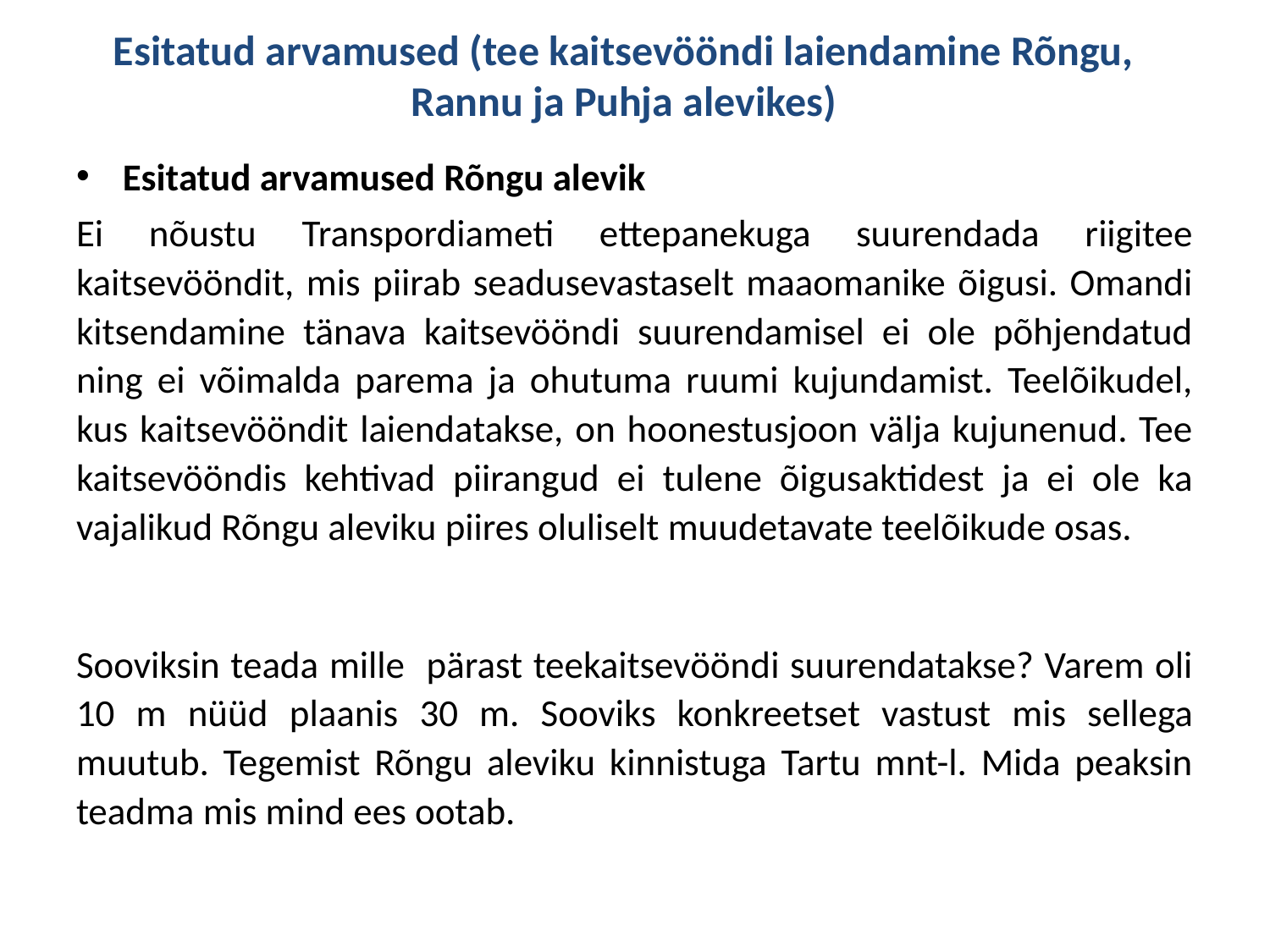

# Esitatud arvamused (tee kaitsevööndi laiendamine Rõngu, Rannu ja Puhja alevikes)
Esitatud arvamused Rõngu alevik
Ei nõustu Transpordiameti ettepanekuga suurendada riigitee kaitsevööndit, mis piirab seadusevastaselt maaomanike õigusi. Omandi kitsendamine tänava kaitsevööndi suurendamisel ei ole põhjendatud ning ei võimalda parema ja ohutuma ruumi kujundamist. Teelõikudel, kus kaitsevööndit laiendatakse, on hoonestusjoon välja kujunenud. Tee kaitsevööndis kehtivad piirangud ei tulene õigusaktidest ja ei ole ka vajalikud Rõngu aleviku piires oluliselt muudetavate teelõikude osas.

Sooviksin teada mille  pärast teekaitsevööndi suurendatakse? Varem oli 10 m nüüd plaanis 30 m. Sooviks konkreetset vastust mis sellega muutub. Tegemist Rõngu aleviku kinnistuga Tartu mnt-l. Mida peaksin teadma mis mind ees ootab.